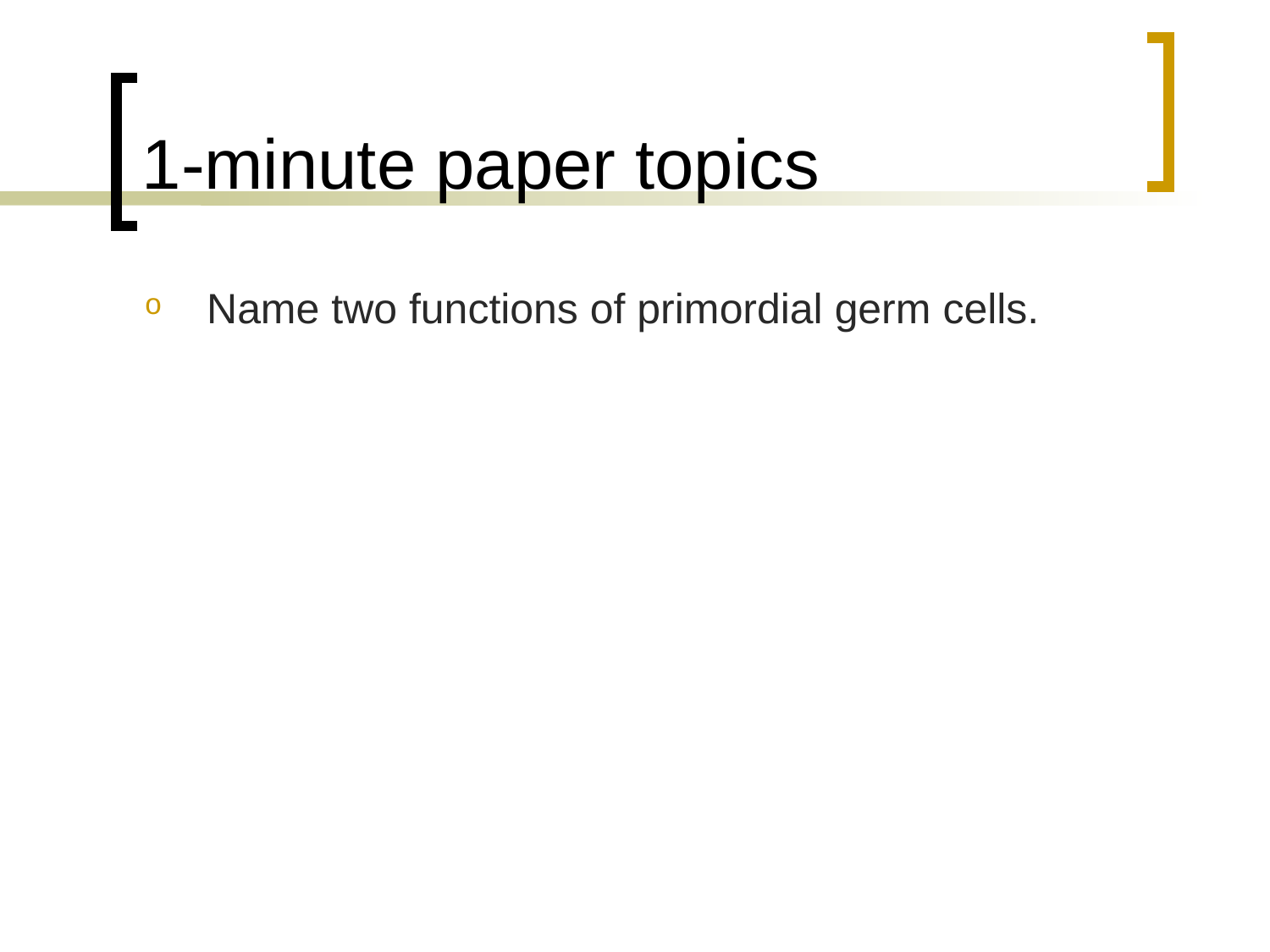

# 1-minute paper topics
Name two functions of primordial germ cells.